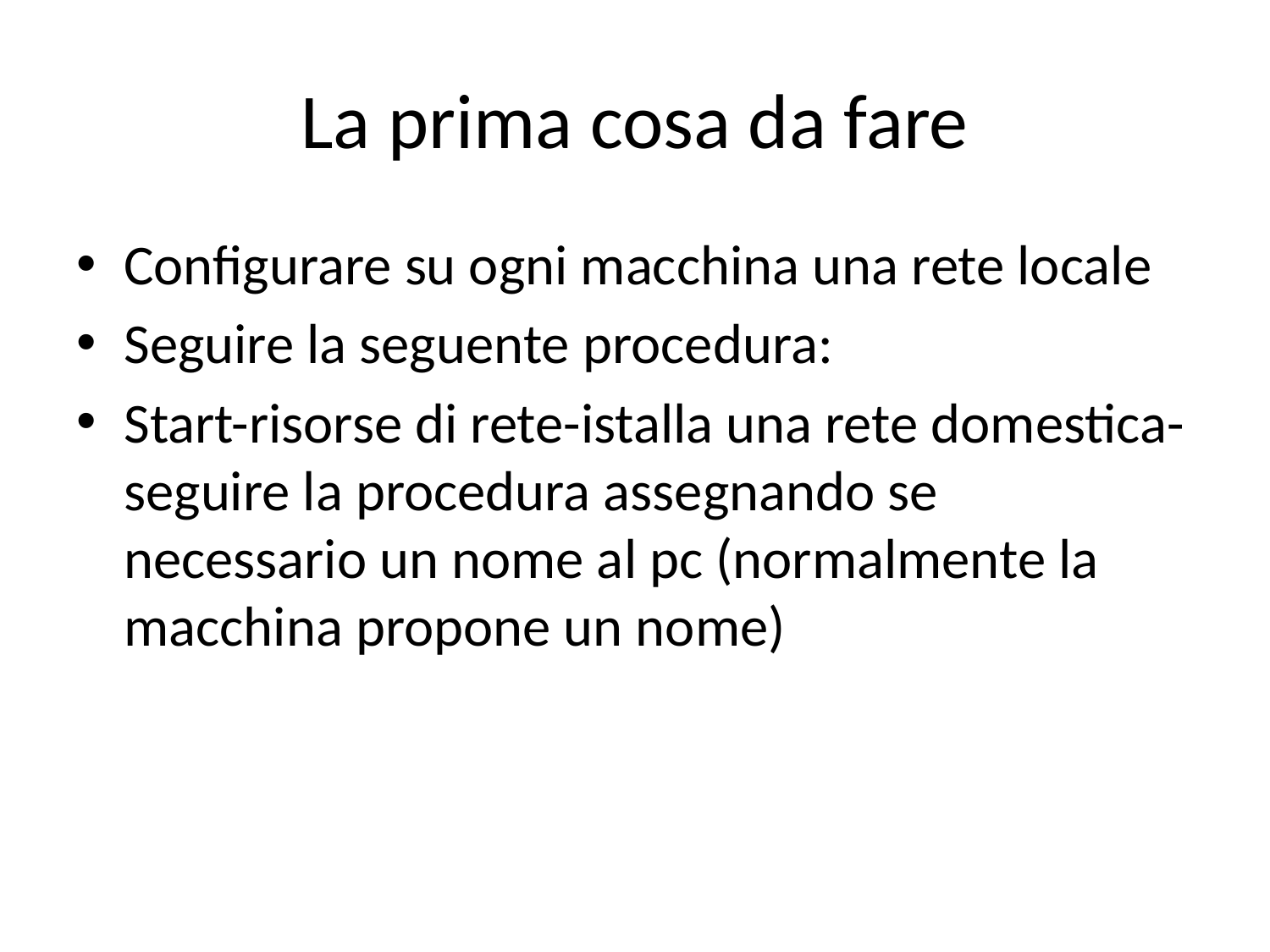

# La prima cosa da fare
Configurare su ogni macchina una rete locale
Seguire la seguente procedura:
Start-risorse di rete-istalla una rete domestica-seguire la procedura assegnando se necessario un nome al pc (normalmente la macchina propone un nome)